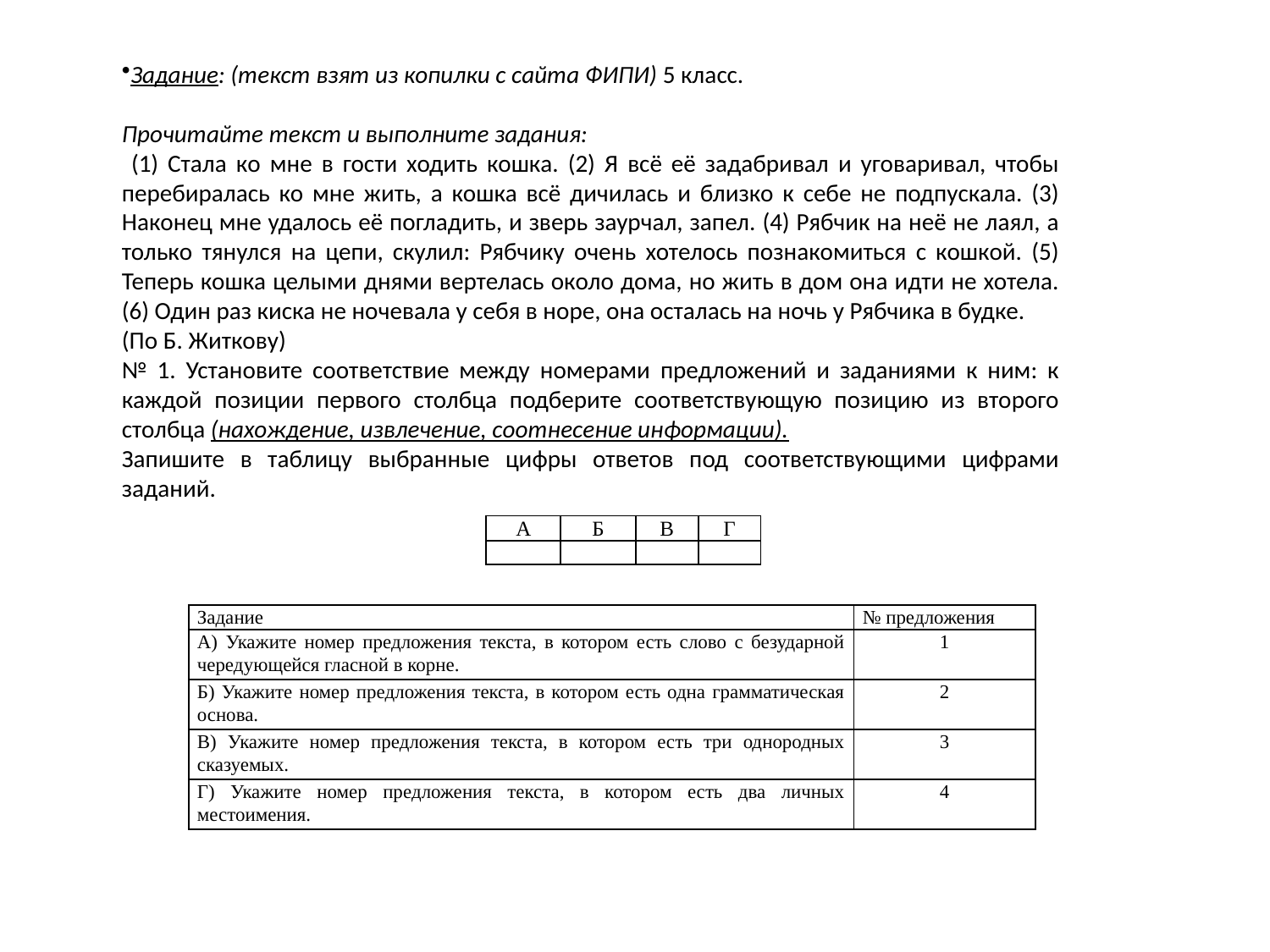

Задание: (текст взят из копилки с сайта ФИПИ) 5 класс.

Прочитайте текст и выполните задания:
 (1) Стала ко мне в гости ходить кошка. (2) Я всё её задабривал и уговаривал, чтобы перебиралась ко мне жить, а кошка всё дичилась и близко к себе не подпускала. (3) Наконец мне удалось её погладить, и зверь заурчал, запел. (4) Рябчик на неё не лаял, а только тянулся на цепи, скулил: Рябчику очень хотелось познакомиться с кошкой. (5) Теперь кошка целыми днями вертелась около дома, но жить в дом она идти не хотела. (6) Один раз киска не ночевала у себя в норе, она осталась на ночь у Рябчика в будке.
(По Б. Житкову)
№ 1. Установите соответствие между номерами предложений и заданиями к ним: к каждой позиции первого столбца подберите соответствующую позицию из второго столбца (нахождение, извлечение, соотнесение информации).
Запишите в таблицу выбранные цифры ответов под соответствующими цифрами заданий.
| А | Б | В | Г |
| --- | --- | --- | --- |
|  |  |  |  |
| Задание | № предложения |
| --- | --- |
| А) Укажите номер предложения текста, в котором есть слово с безударной чередующейся гласной в корне. | 1 |
| Б) Укажите номер предложения текста, в котором есть одна грамматическая основа. | 2 |
| В) Укажите номер предложения текста, в котором есть три однородных сказуемых. | 3 |
| Г) Укажите номер предложения текста, в котором есть два личных местоимения. | 4 |